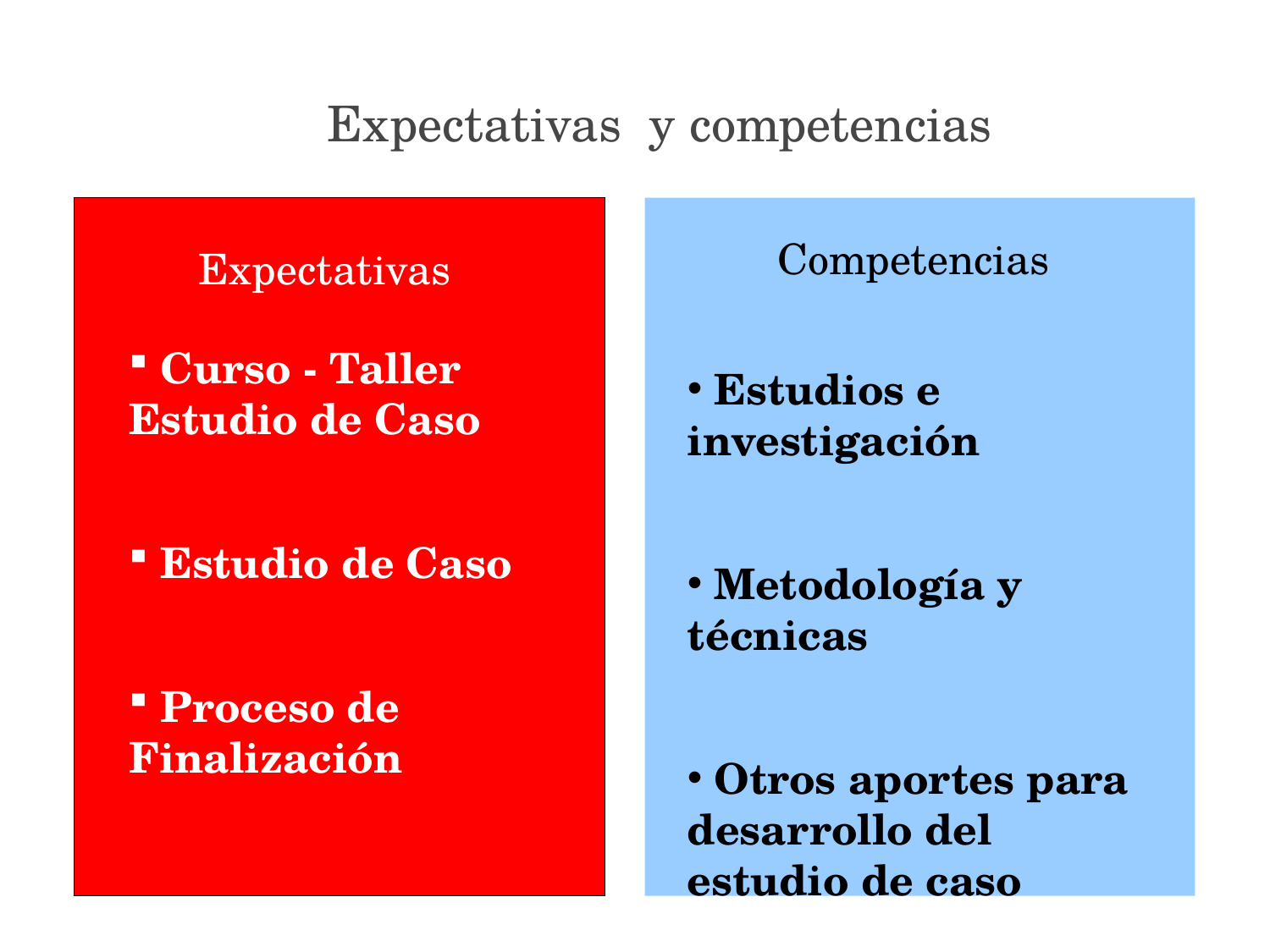

Expectativas  y competencias

Competencias
Expectativas
 Curso - Taller Estudio de Caso

 Estudio de Caso

 Proceso de Finalización
 Estudios e investigación

 Metodología y técnicas

 Otros aportes para desarrollo del estudio de caso